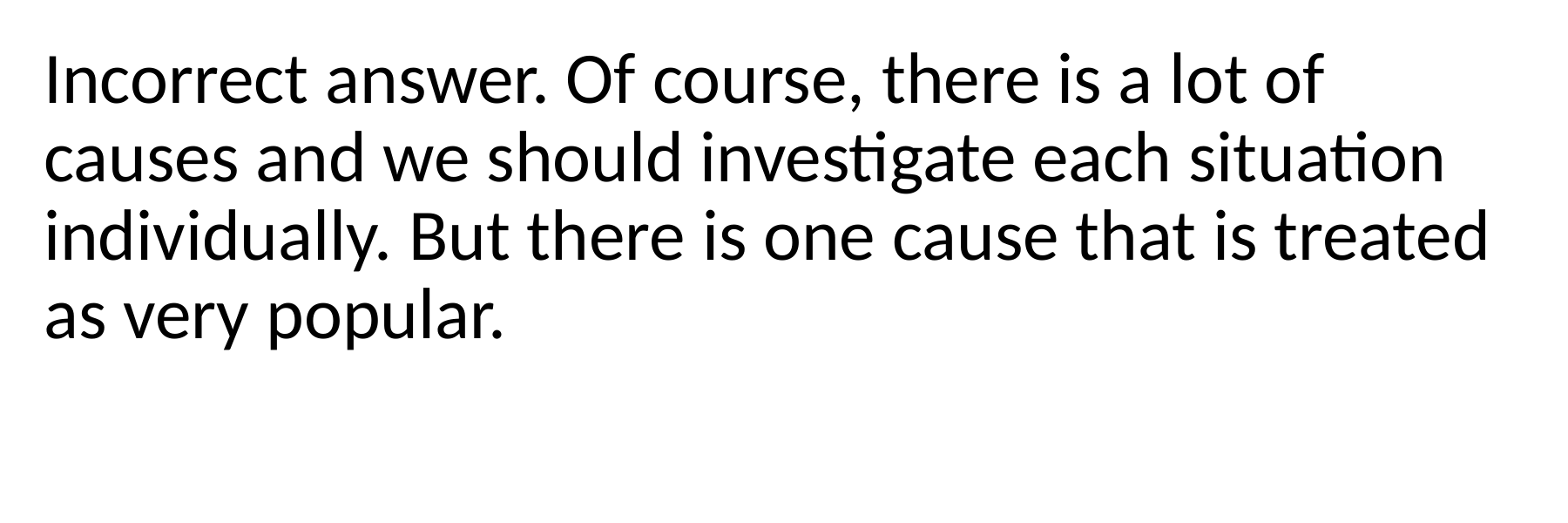

Incorrect answer. Of course, there is a lot of causes and we should investigate each situation individually. But there is one cause that is treated as very popular.